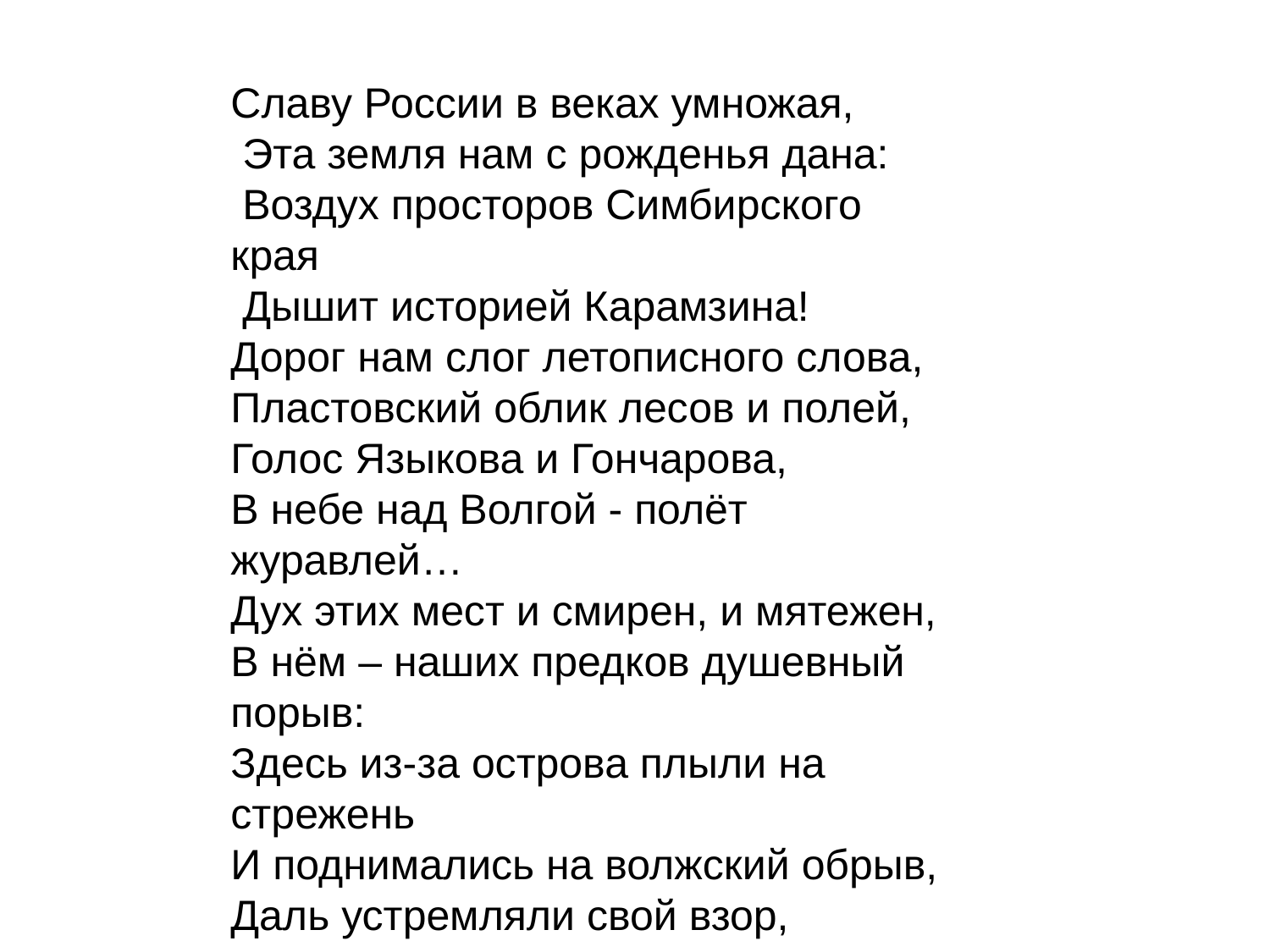

Славу России в веках умножая,
 Эта земля нам с рожденья дана:
 Воздух просторов Симбирского края
 Дышит историей Карамзина!
Дорог нам слог летописного слова,
Пластовский облик лесов и полей,
Голос Языкова и Гончарова,
В небе над Волгой - полёт журавлей…
Дух этих мест и смирен, и мятежен,
В нём – наших предков душевный порыв:
Здесь из-за острова плыли на стрежень
И поднимались на волжский обрыв,
Даль устремляли свой взор, замирая,
И находили в симбирской глуши
Образ аксаковский отчего края –
Аленький нежный цветочек души…